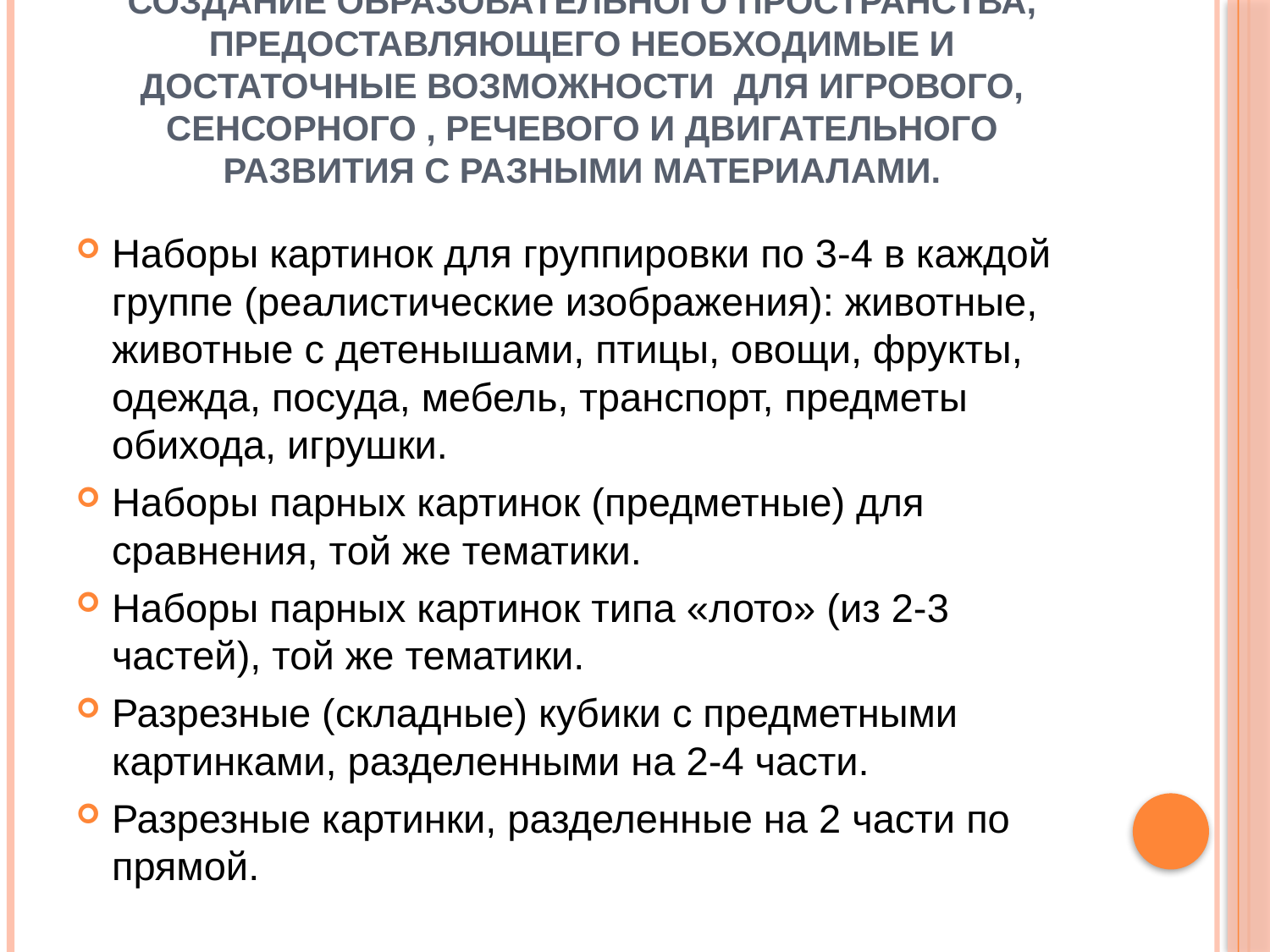

# Создание образовательного пространства, предоставляющего необходимые и достаточные возможности  для игрового, сенсорного , речевого и двигательного развития с разными материалами.
Наборы картинок для группировки по 3-4 в каждой группе (реалистические изображения): животные, животные с детенышами, птицы, овощи, фрукты, одежда, посуда, мебель, транспорт, предметы обихода, игрушки.
Наборы парных картинок (предметные) для сравнения, той же тематики.
Наборы парных картинок типа «лото» (из 2-3 частей), той же тематики.
Разрезные (складные) кубики с предметными картинками, разделенными на 2-4 части.
Разрезные картинки, разделенные на 2 части по прямой.